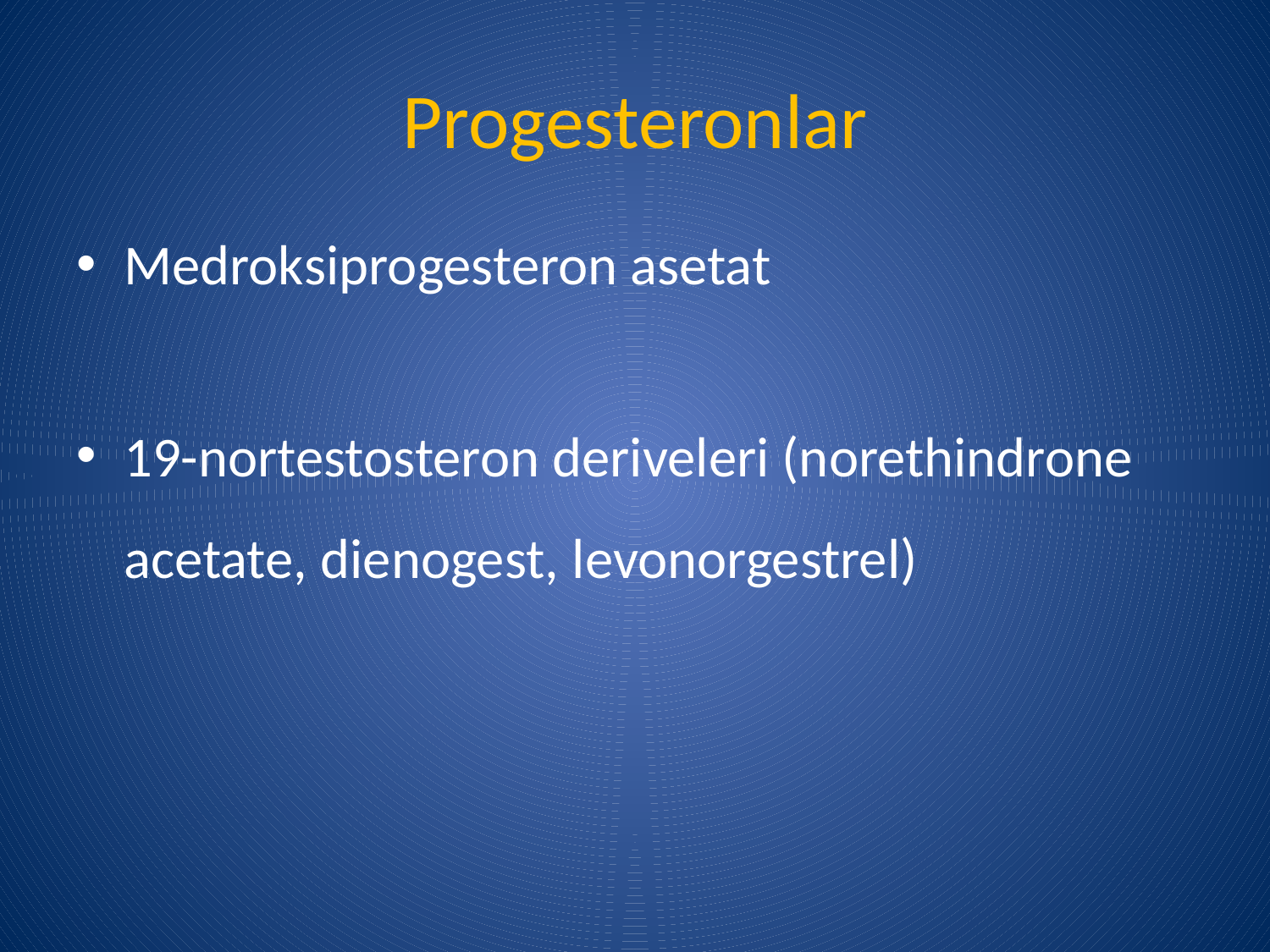

# Progesteronlar
Medroksiprogesteron asetat

19-nortestosteron deriveleri (norethindrone acetate, dienogest, levonorgestrel)